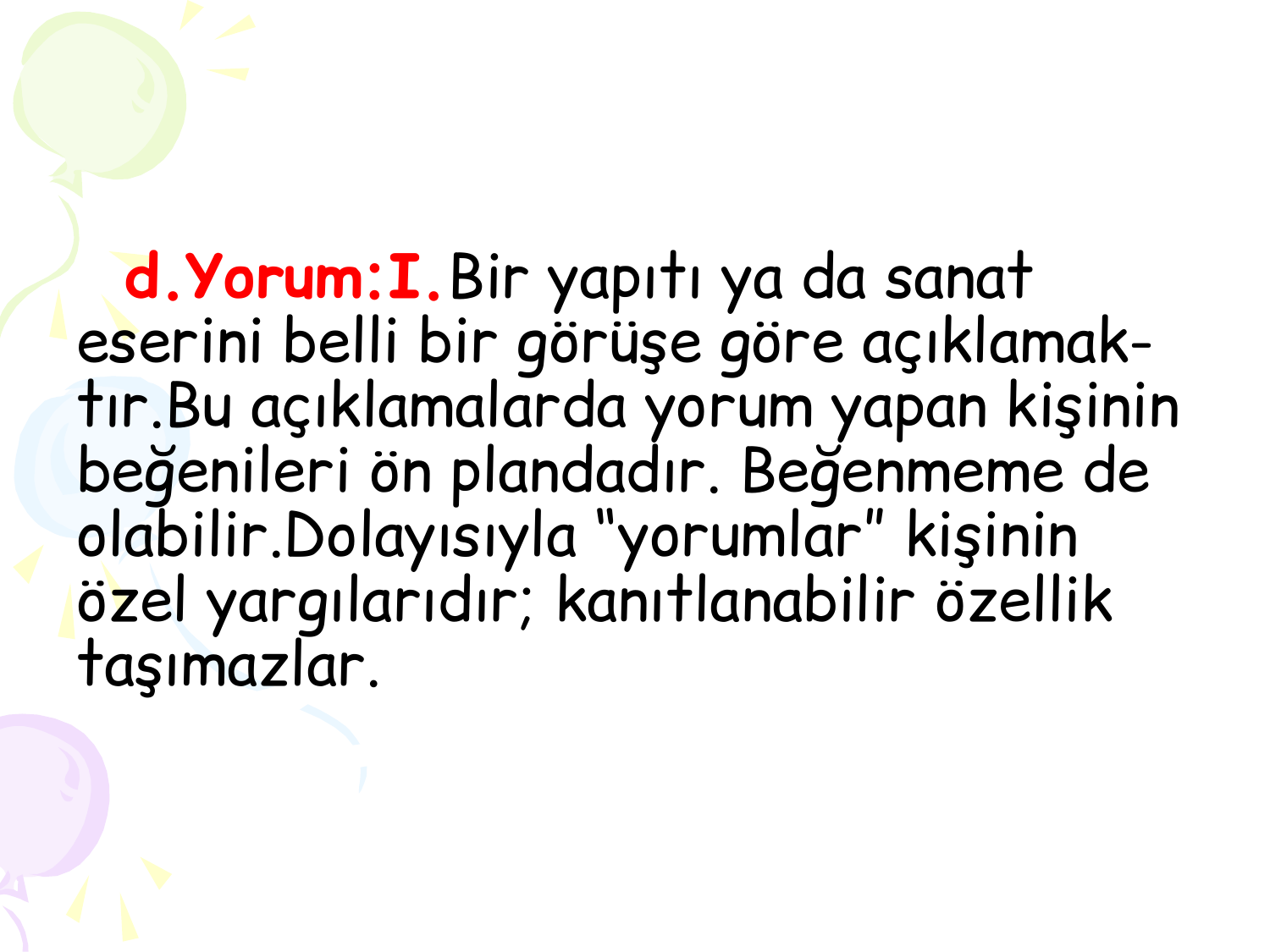

# d.Yorum:I.Bir yapıtı ya da sanat eserini belli bir görüşe göre açıklamak- tır.Bu açıklamalarda yorum yapan kişinin beğenileri ön plandadır. Beğenmeme de olabilir.Dolayısıyla “yorumlar” kişinin özel yargılarıdır; kanıtlanabilir özellik taşımazlar.